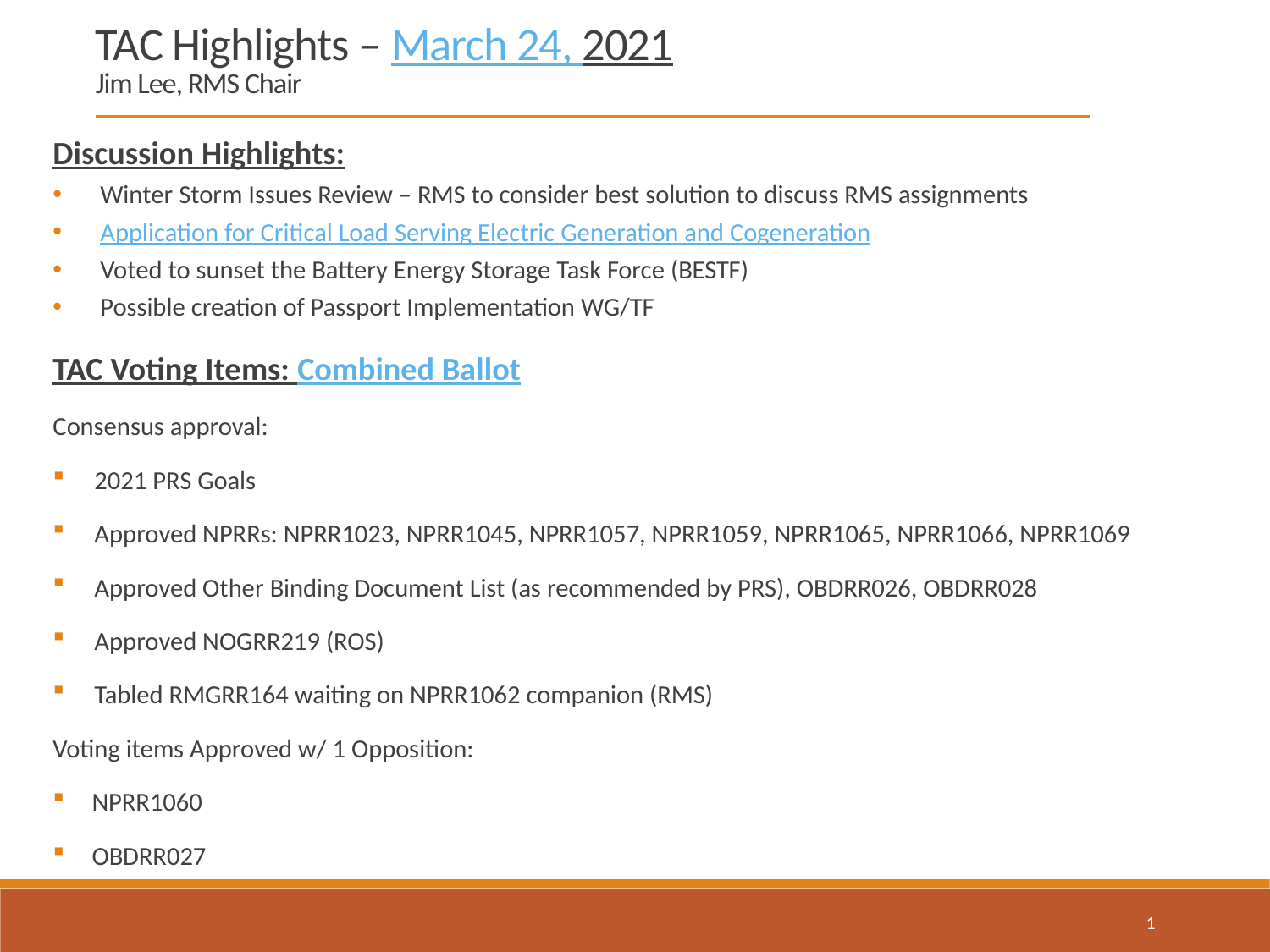

TAC Highlights – March 24, 2021
Jim Lee, RMS Chair
Discussion Highlights:
Winter Storm Issues Review – RMS to consider best solution to discuss RMS assignments
Application for Critical Load Serving Electric Generation and Cogeneration
Voted to sunset the Battery Energy Storage Task Force (BESTF)
Possible creation of Passport Implementation WG/TF
TAC Voting Items: Combined Ballot
Consensus approval:
2021 PRS Goals
Approved NPRRs: NPRR1023, NPRR1045, NPRR1057, NPRR1059, NPRR1065, NPRR1066, NPRR1069
Approved Other Binding Document List (as recommended by PRS), OBDRR026, OBDRR028
Approved NOGRR219 (ROS)
Tabled RMGRR164 waiting on NPRR1062 companion (RMS)
Voting items Approved w/ 1 Opposition:
NPRR1060
OBDRR027
1